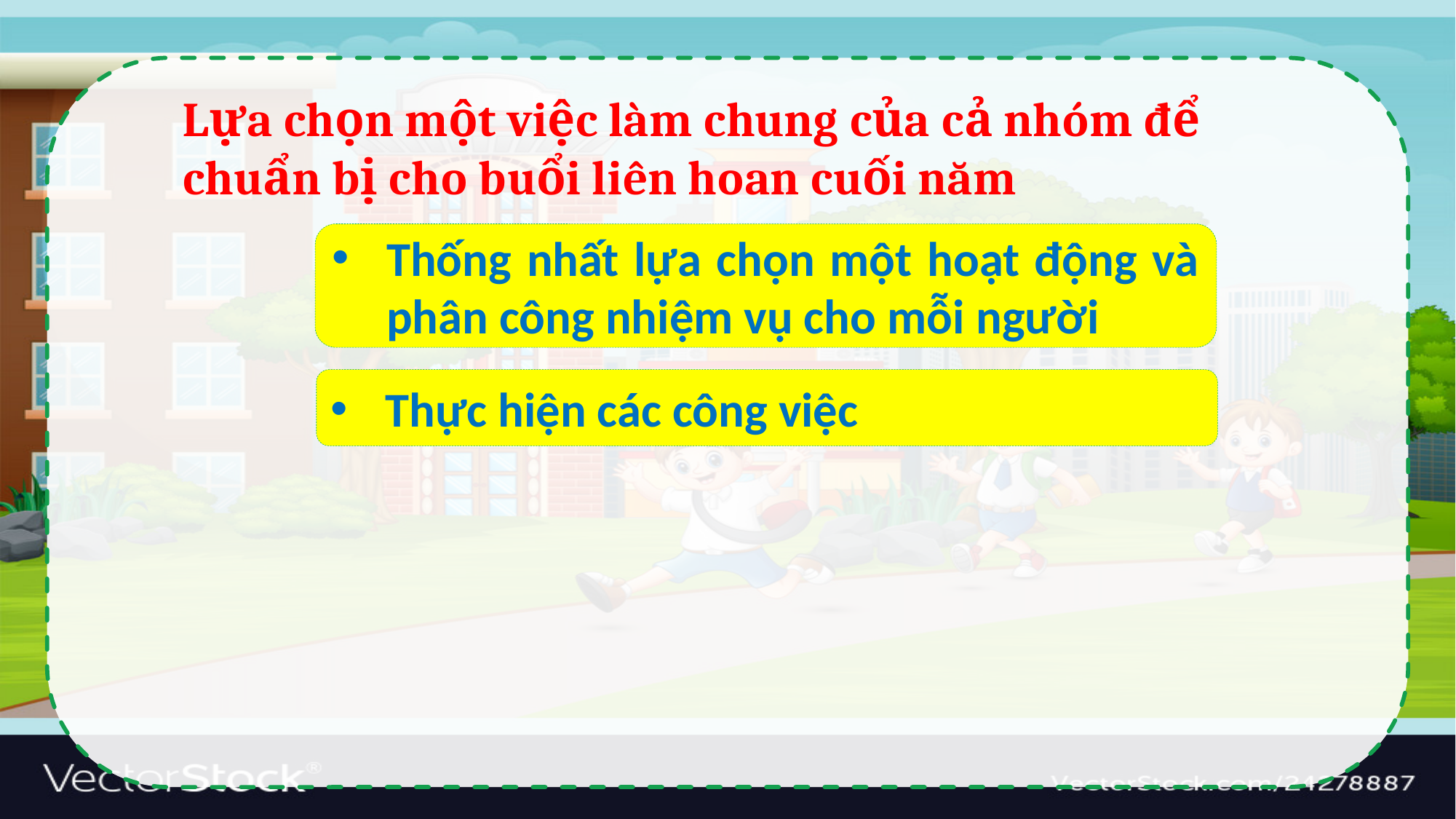

Lựa chọn một việc làm chung của cả nhóm để chuẩn bị cho buổi liên hoan cuối năm
Thống nhất lựa chọn một hoạt động và phân công nhiệm vụ cho mỗi người
Thực hiện các công việc